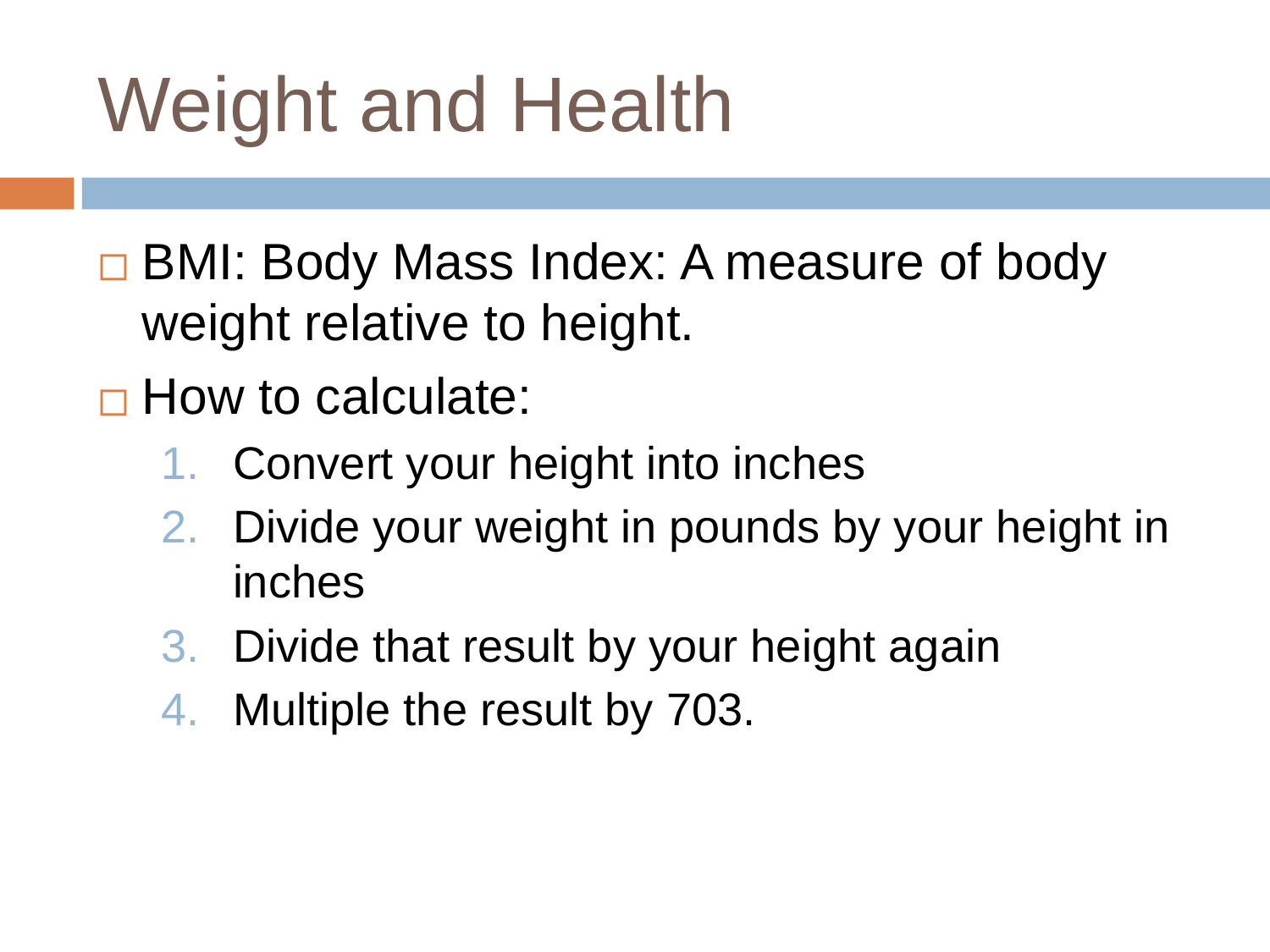

# Weight and Health
BMI: Body Mass Index: A measure of body weight relative to height.
How to calculate:
Convert your height into inches
Divide your weight in pounds by your height in inches
Divide that result by your height again
Multiple the result by 703.